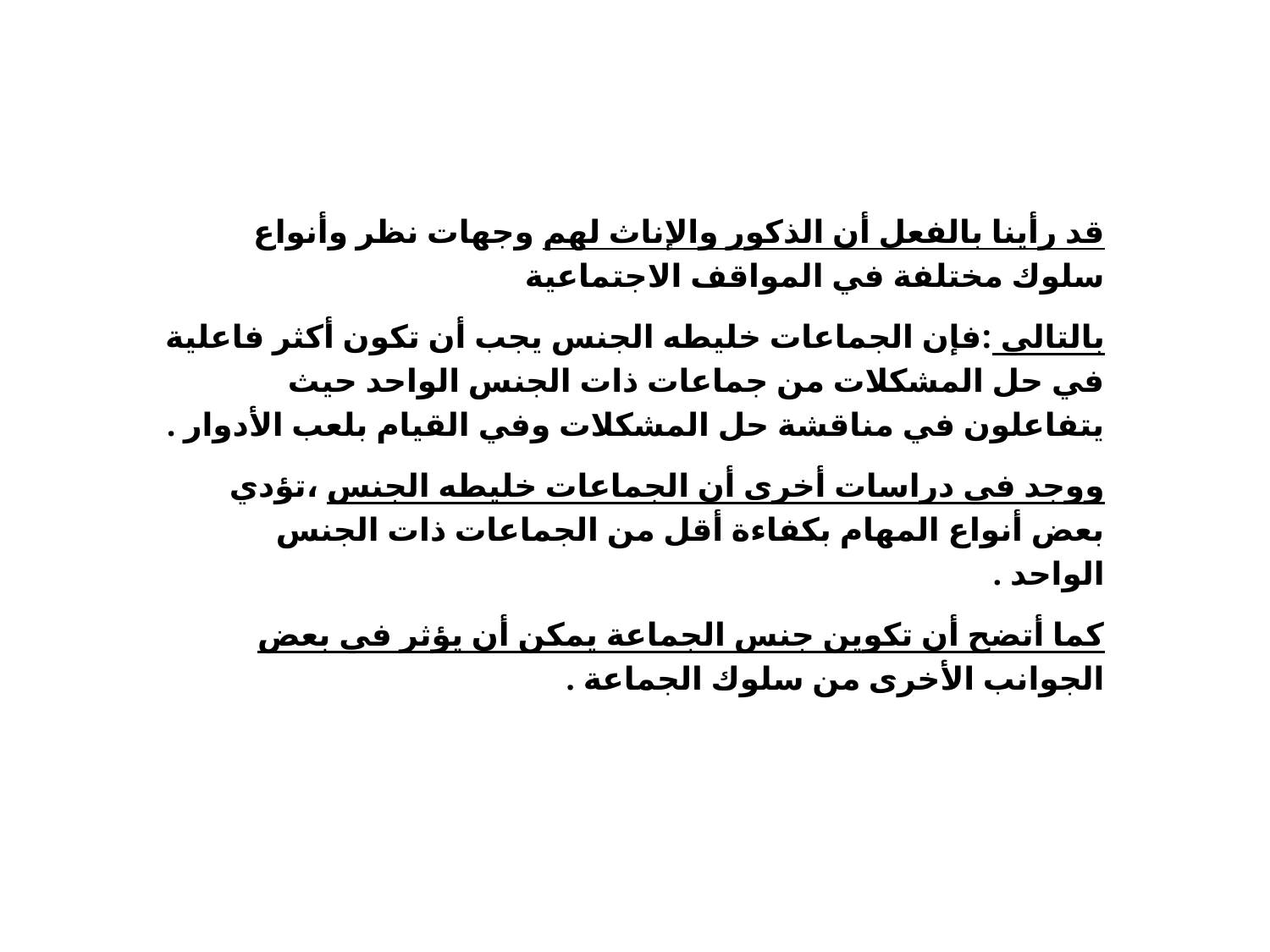

قد رأينا بالفعل أن الذكور والإناث لهم وجهات نظر وأنواع سلوك مختلفة في المواقف الاجتماعية
بالتالي :فإن الجماعات خليطه الجنس يجب أن تكون أكثر فاعلية في حل المشكلات من جماعات ذات الجنس الواحد حيث يتفاعلون في مناقشة حل المشكلات وفي القيام بلعب الأدوار .
ووجد في دراسات أخرى أن الجماعات خليطه الجنس ،تؤدي بعض أنواع المهام بكفاءة أقل من الجماعات ذات الجنس الواحد .
كما أتضح أن تكوين جنس الجماعة يمكن أن يؤثر في بعض الجوانب الأخرى من سلوك الجماعة .